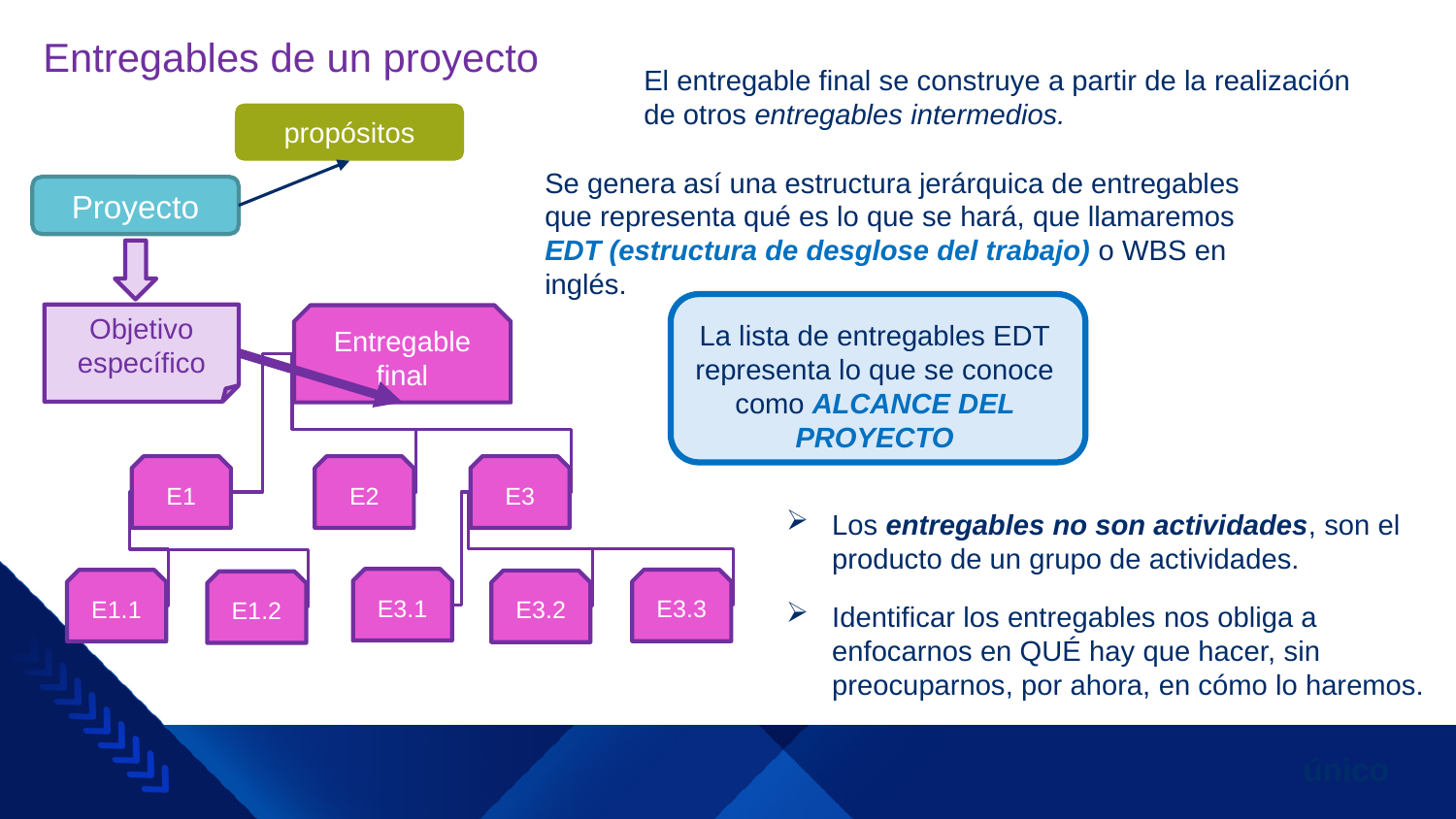

# Entregables de un proyecto
El entregable final se construye a partir de la realización de otros entregables intermedios.
propósitos
Proyecto
Se genera así una estructura jerárquica de entregables que representa qué es lo que se hará, que llamaremos EDT (estructura de desglose del trabajo) o WBS en inglés.

La lista de entregables EDT representa lo que se conoce como ALCANCE DEL PROYECTO
Objetivo específico
Entregable final
E1
E2
E3
Los entregables no son actividades, son el producto de un grupo de actividades.
Identificar los entregables nos obliga a enfocarnos en QUÉ hay que hacer, sin preocuparnos, por ahora, en cómo lo haremos.
E3.1
E3.3
E1.1
E3.2
E1.2
único
único